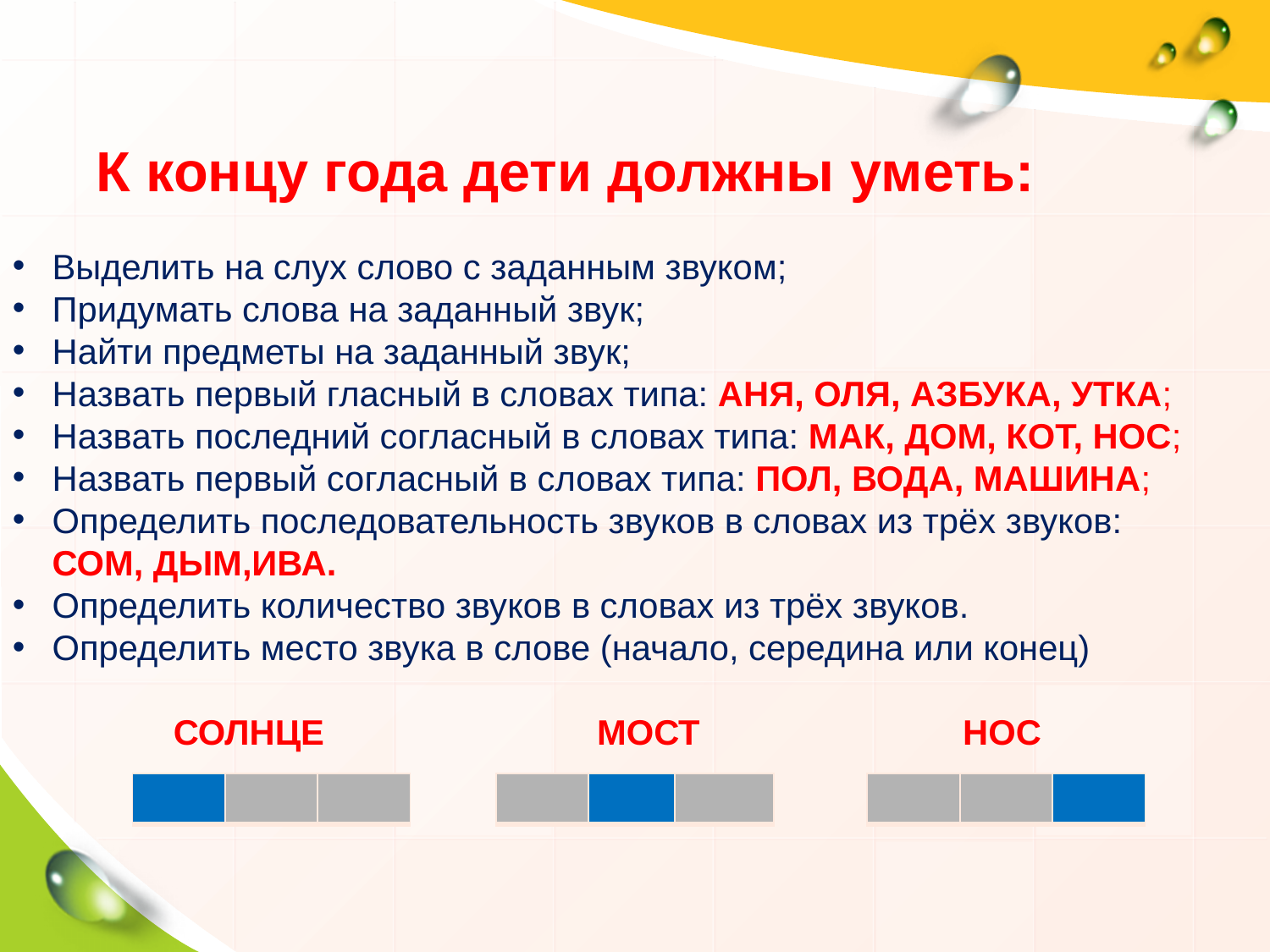

К концу года дети должны уметь:
Выделить на слух слово с заданным звуком;
Придумать слова на заданный звук;
Найти предметы на заданный звук;
Назвать первый гласный в словах типа: АНЯ, ОЛЯ, АЗБУКА, УТКА;
Назвать последний согласный в словах типа: МАК, ДОМ, КОТ, НОС;
Назвать первый согласный в словах типа: ПОЛ, ВОДА, МАШИНА;
Определить последовательность звуков в словах из трёх звуков: СОМ, ДЫМ,ИВА.
Определить количество звуков в словах из трёх звуков.
Определить место звука в слове (начало, середина или конец)

СОЛНЦЕ                            МОСТ                           НОС

|  |  |  |
| --- | --- | --- |
|  |  |  |
| --- | --- | --- |
|  |  |  |
| --- | --- | --- |